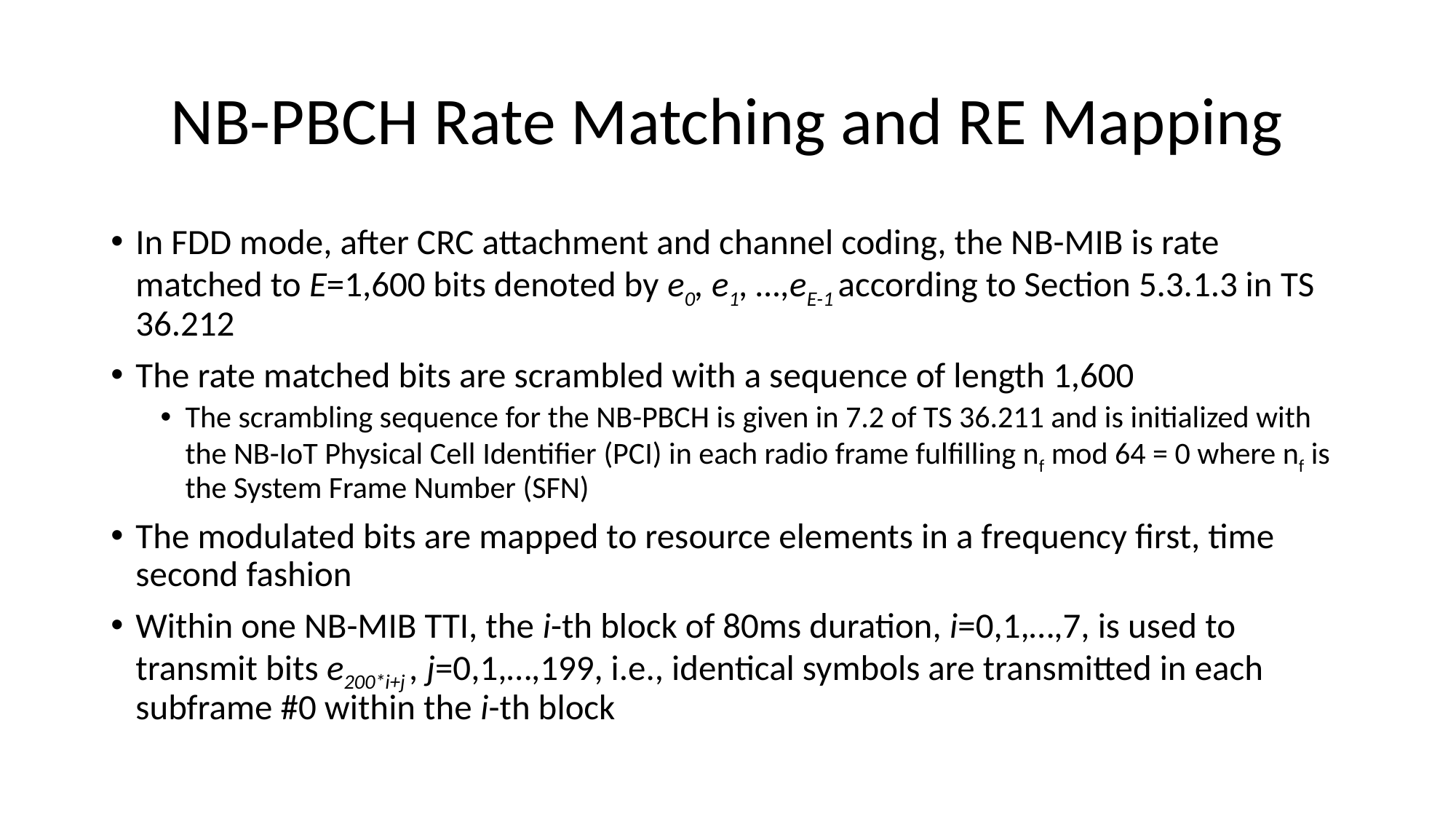

# NB-PBCH Rate Matching and RE Mapping
In FDD mode, after CRC attachment and channel coding, the NB-MIB is rate matched to E=1,600 bits denoted by e0, e1, …,eE-1 according to Section 5.3.1.3 in TS 36.212
The rate matched bits are scrambled with a sequence of length 1,600
The scrambling sequence for the NB-PBCH is given in 7.2 of TS 36.211 and is initialized with the NB-IoT Physical Cell Identifier (PCI) in each radio frame fulfilling nf mod 64 = 0 where nf is the System Frame Number (SFN)
The modulated bits are mapped to resource elements in a frequency first, time second fashion
Within one NB-MIB TTI, the i-th block of 80ms duration, i=0,1,…,7, is used to transmit bits e200*i+j , j=0,1,…,199, i.e., identical symbols are transmitted in each subframe #0 within the i-th block